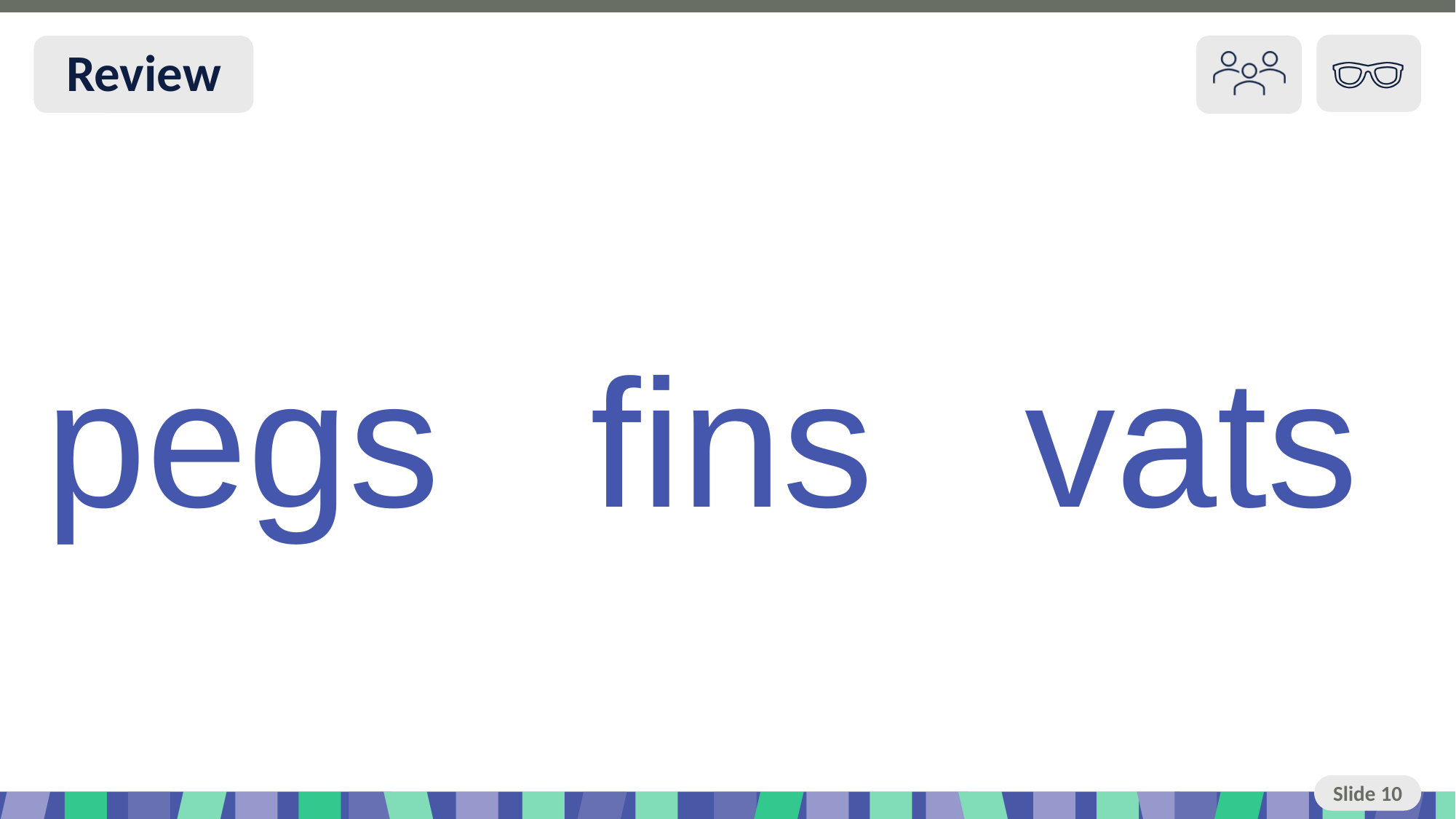

# Slide 10 Review
pegs   fins   vats